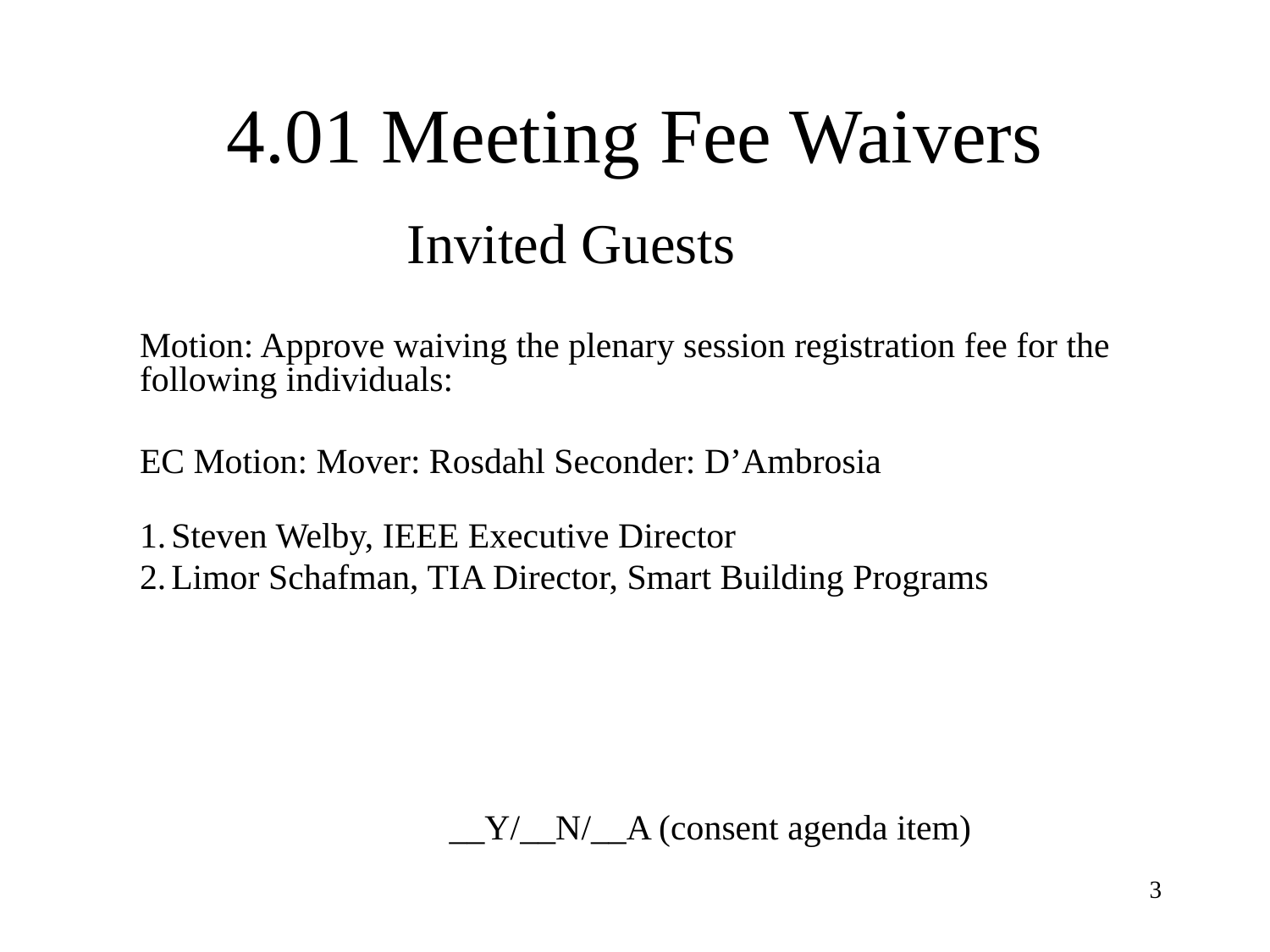

# 4.01 Meeting Fee Waivers
Invited Guests
Motion: Approve waiving the plenary session registration fee for the following individuals:

EC Motion: Mover: Rosdahl Seconder: D’Ambrosia
Steven Welby, IEEE Executive Director
Limor Schafman, TIA Director, Smart Building Programs

	__Y/__N/__A (consent agenda item)

3